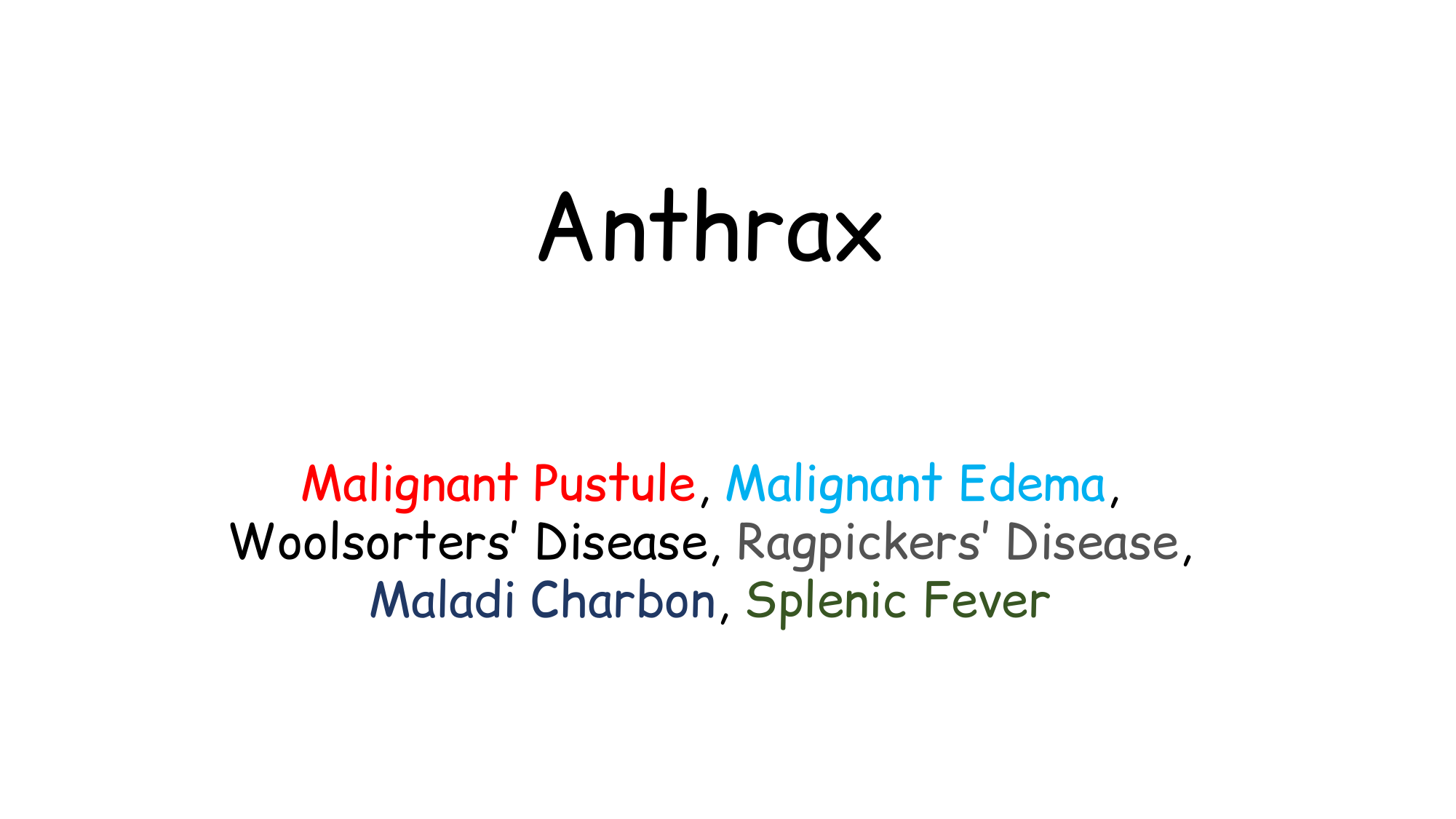

Anthrax

Malignant Pustule, Malignant Edema, Woolsorters’ Disease, Ragpickers’ Disease, Maladi Charbon, Splenic Fever